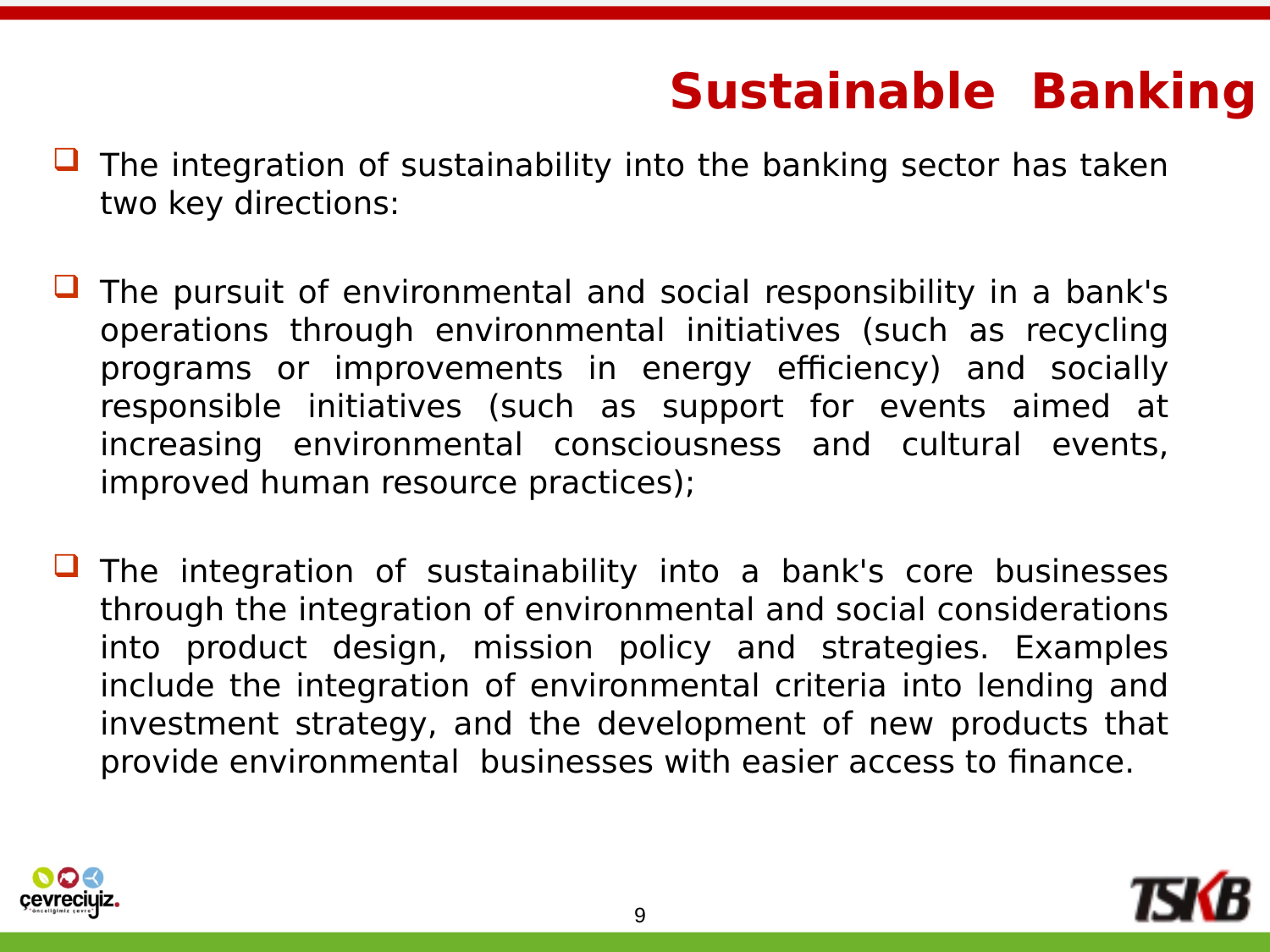

Sustainable  Banking
The integration of sustainability into the banking sector has taken two key directions:

The pursuit of environmental and social responsibility in a bank's operations through environmental initiatives (such as recycling programs or improvements in energy efficiency) and socially responsible initiatives (such as support for events aimed at increasing environmental consciousness and cultural events, improved human resource practices);

The integration of sustainability into a bank's core businesses through the integration of environmental and social considerations into product design, mission policy and strategies. Examples include the integration of environmental criteria into lending and investment strategy, and the development of new products that provide environmental  businesses with easier access to finance.